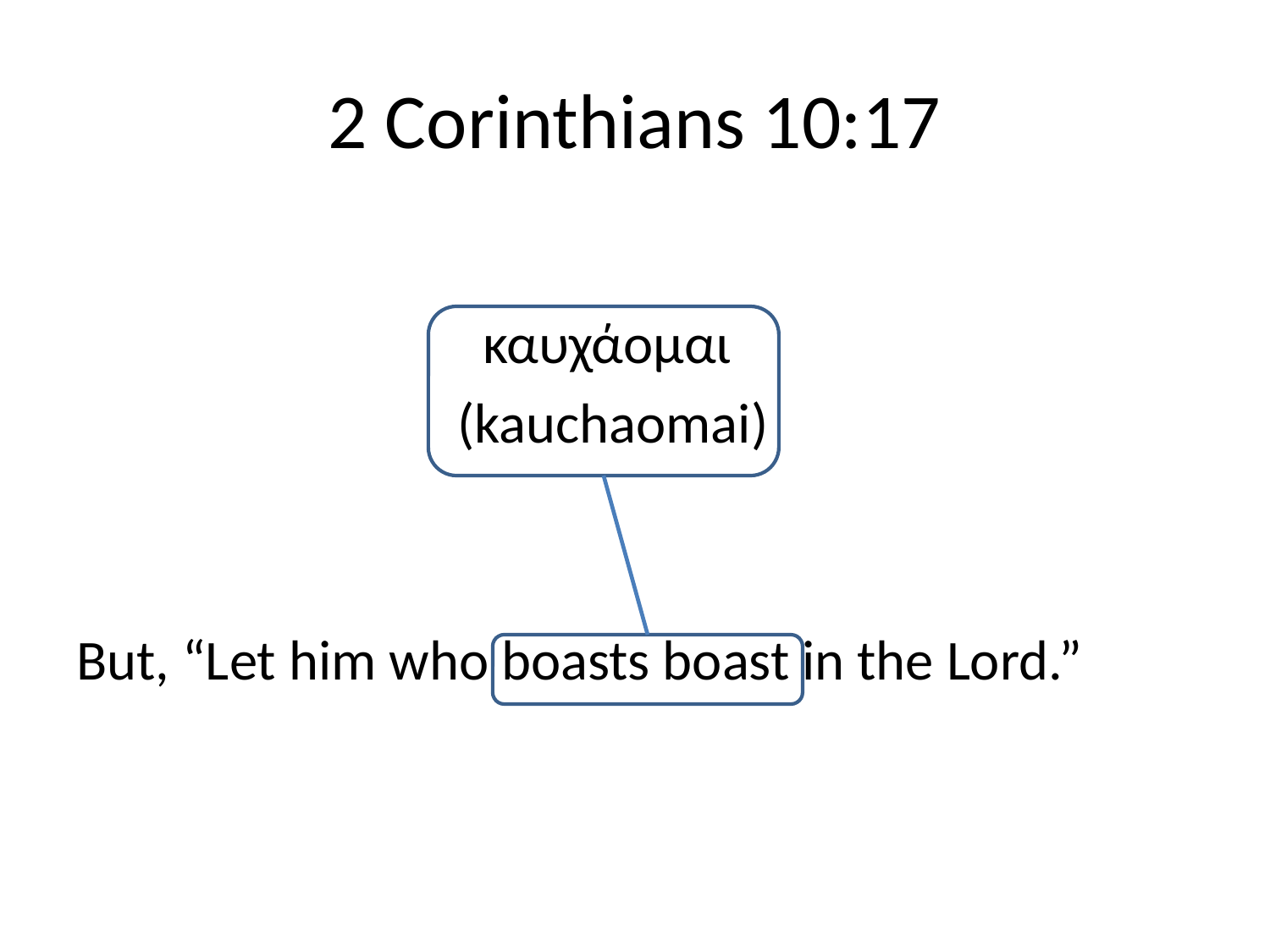

# 2 Corinthians 10:17

			  καυχάομαι
			(kauchaomai)

But, “Let him who boasts boast in the Lord.”